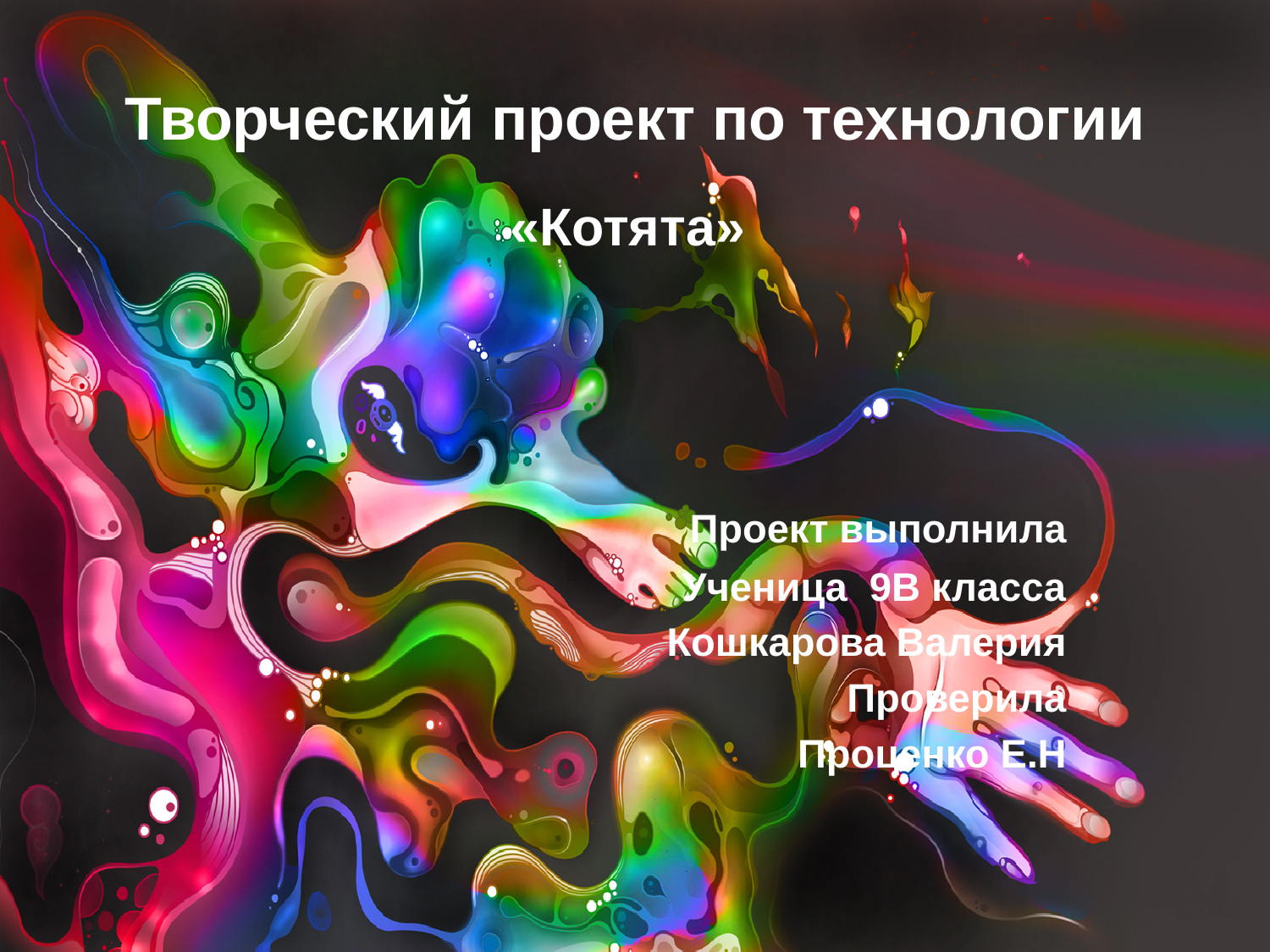

# Творческий проект по технологии
«Котята»

 Проект выполнила
Ученица  9В класса
Кошкарова Валерия
Проверила
Проценко Е.Н